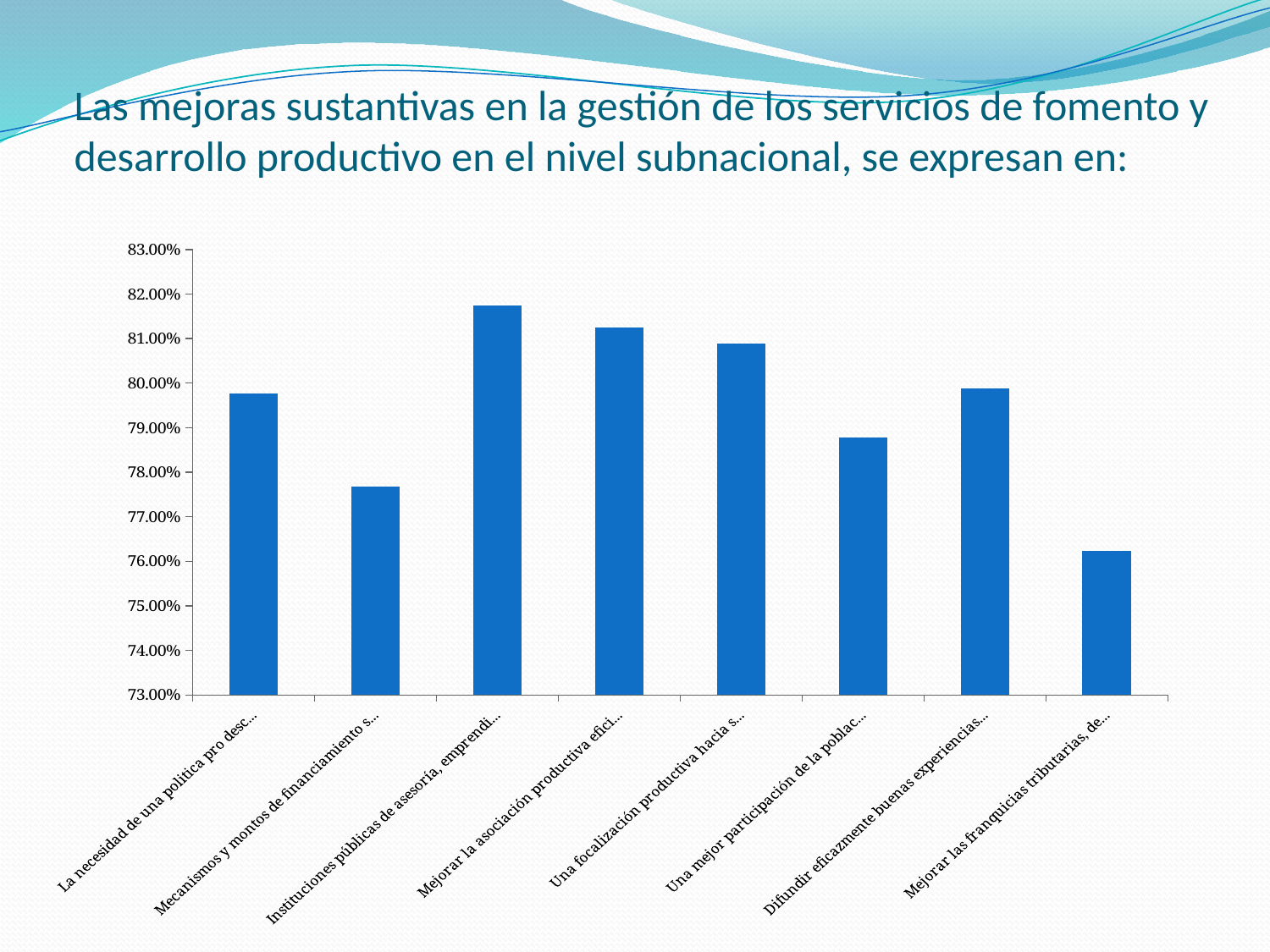

# Las mejoras sustantivas en la gestión de los servicios de fomento y desarrollo productivo en el nivel subnacional, se expresan en:

### Chart

| Category |  |
|---|---|
| La necesidad de una politica pro descentralización más decidida y eficiente | 0.7976833976833982 |
| Mecanismos y montos de financiamiento significativamente superiores a los actuales | 0.7767441860465124 |
| Instituciones públicas de asesoría, emprendimiento y financiamiento mejor coordinadas territorialmente | 0.8174904942965788 |
| Mejorar la asociación productiva eficientes entre agentes públicos y privados | 0.8125475285171108 |
| Una focalización productiva hacia sectores de micro y pequeña empresa | 0.8088122605363995 |
| Una mejor participación de la población y organizaciones de la ciudadanía | 0.7877394636015338 |
| Difundir eficazmente buenas experiencias de innovación productiva que pudieran replicarse | 0.7988549618320614 |
| Mejorar las franquicias tributarias, de capacitación y de garantías crediticias | 0.7624031007751948 |